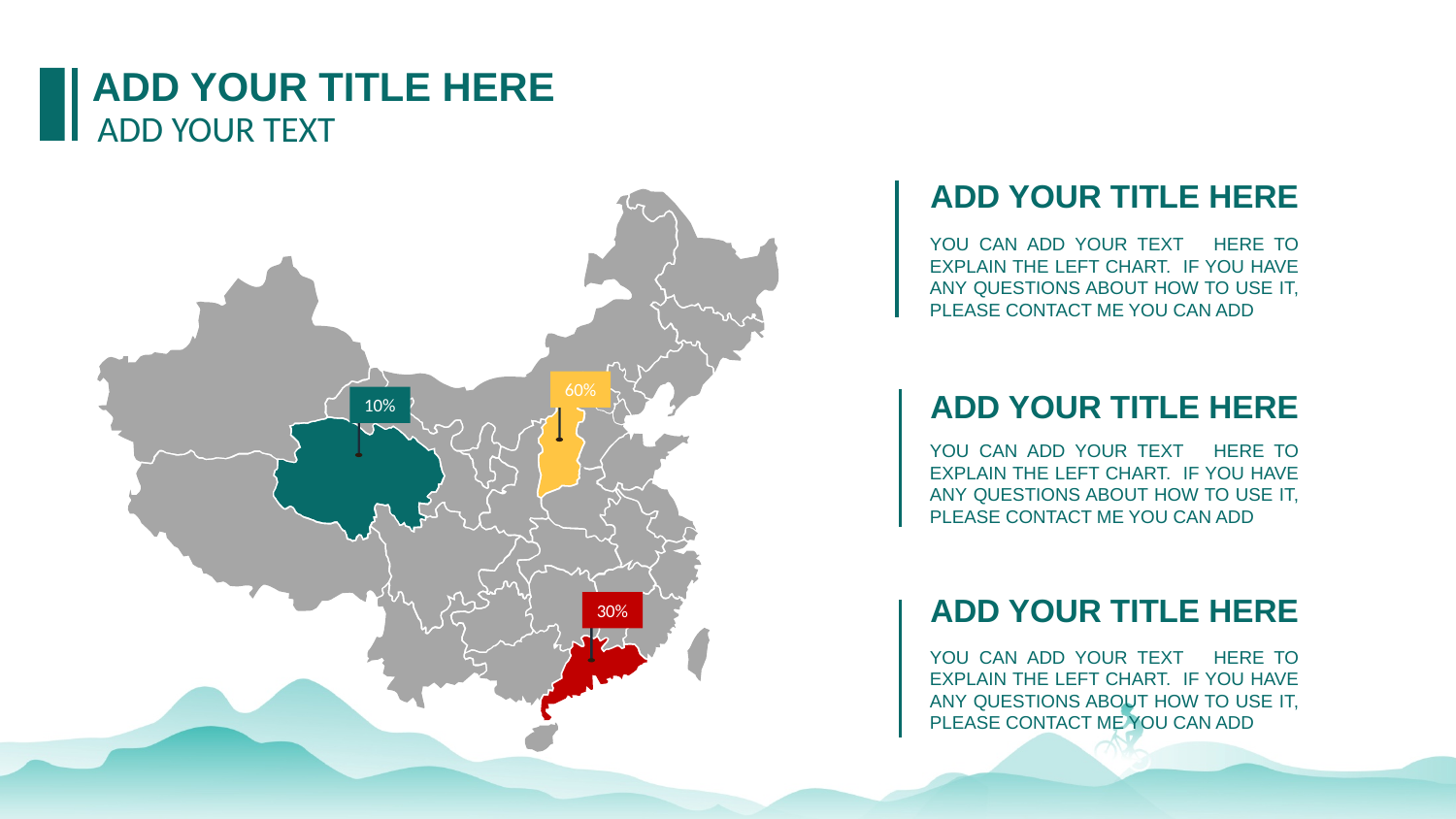

8
ADD YOUR TITLE HERE

ADD YOUR TEXT
ADD YOUR TITLE HERE

YOU CAN ADD YOUR TEXT   HERE TO EXPLAIN THE LEFT CHART.  IF YOU HAVE ANY QUESTIONS ABOUT HOW TO USE IT, PLEASE CONTACT ME YOU CAN ADD
60%

ADD YOUR TITLE HERE
10%

YOU CAN ADD YOUR TEXT   HERE TO EXPLAIN THE LEFT CHART.  IF YOU HAVE ANY QUESTIONS ABOUT HOW TO USE IT, PLEASE CONTACT ME YOU CAN ADD
ADD YOUR TITLE HERE
30%

YOU CAN ADD YOUR TEXT   HERE TO EXPLAIN THE LEFT CHART.  IF YOU HAVE ANY QUESTIONS ABOUT HOW TO USE IT, PLEASE CONTACT ME YOU CAN ADD